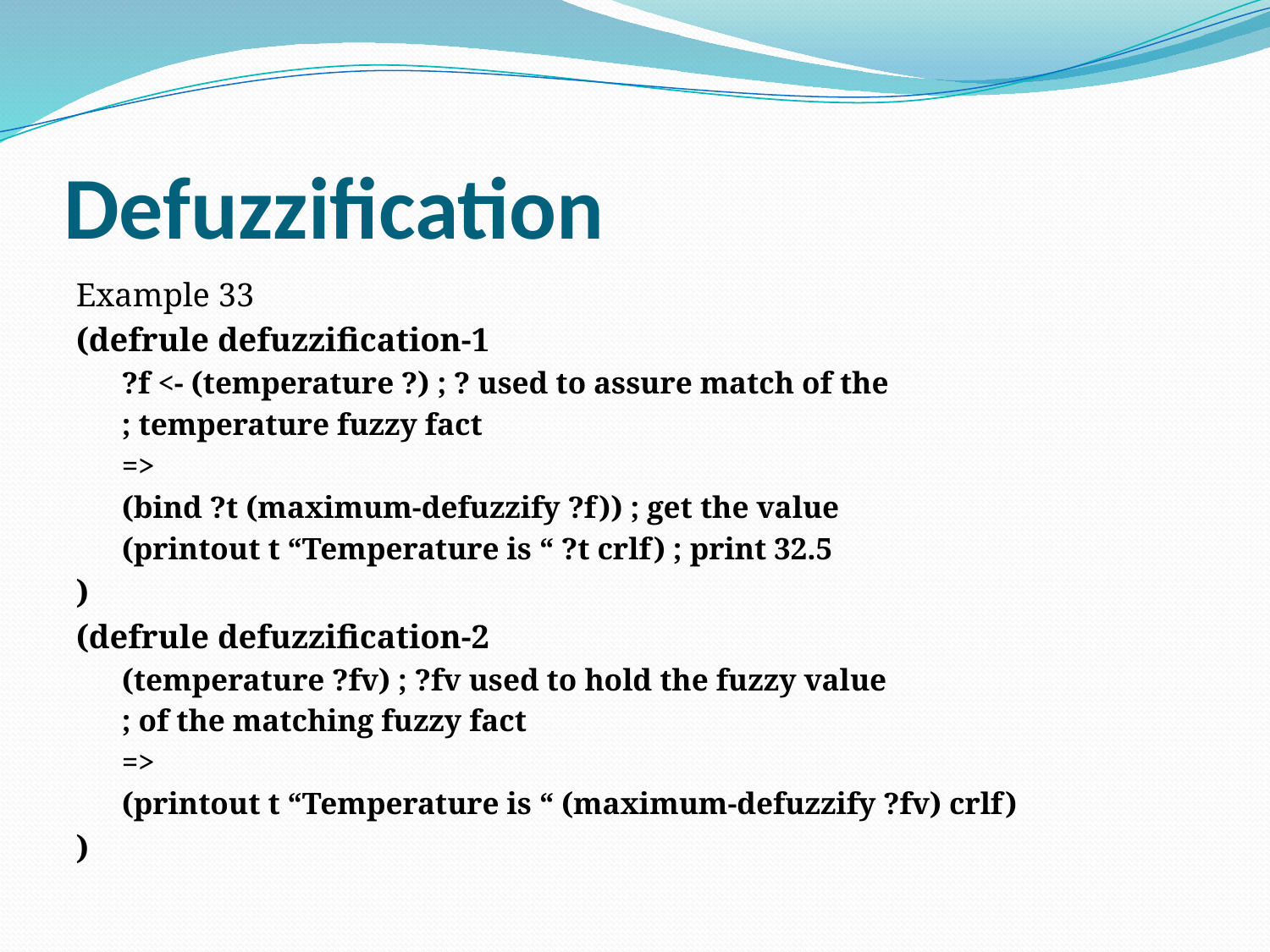

# Defuzzification
Example 33
(defrule defuzzification-1
?f <- (temperature ?) ; ? used to assure match of the
; temperature fuzzy fact
=>
(bind ?t (maximum-defuzzify ?f)) ; get the value
(printout t “Temperature is “ ?t crlf) ; print 32.5
)
(defrule defuzzification-2
(temperature ?fv) ; ?fv used to hold the fuzzy value
; of the matching fuzzy fact
=>
(printout t “Temperature is “ (maximum-defuzzify ?fv) crlf)
)